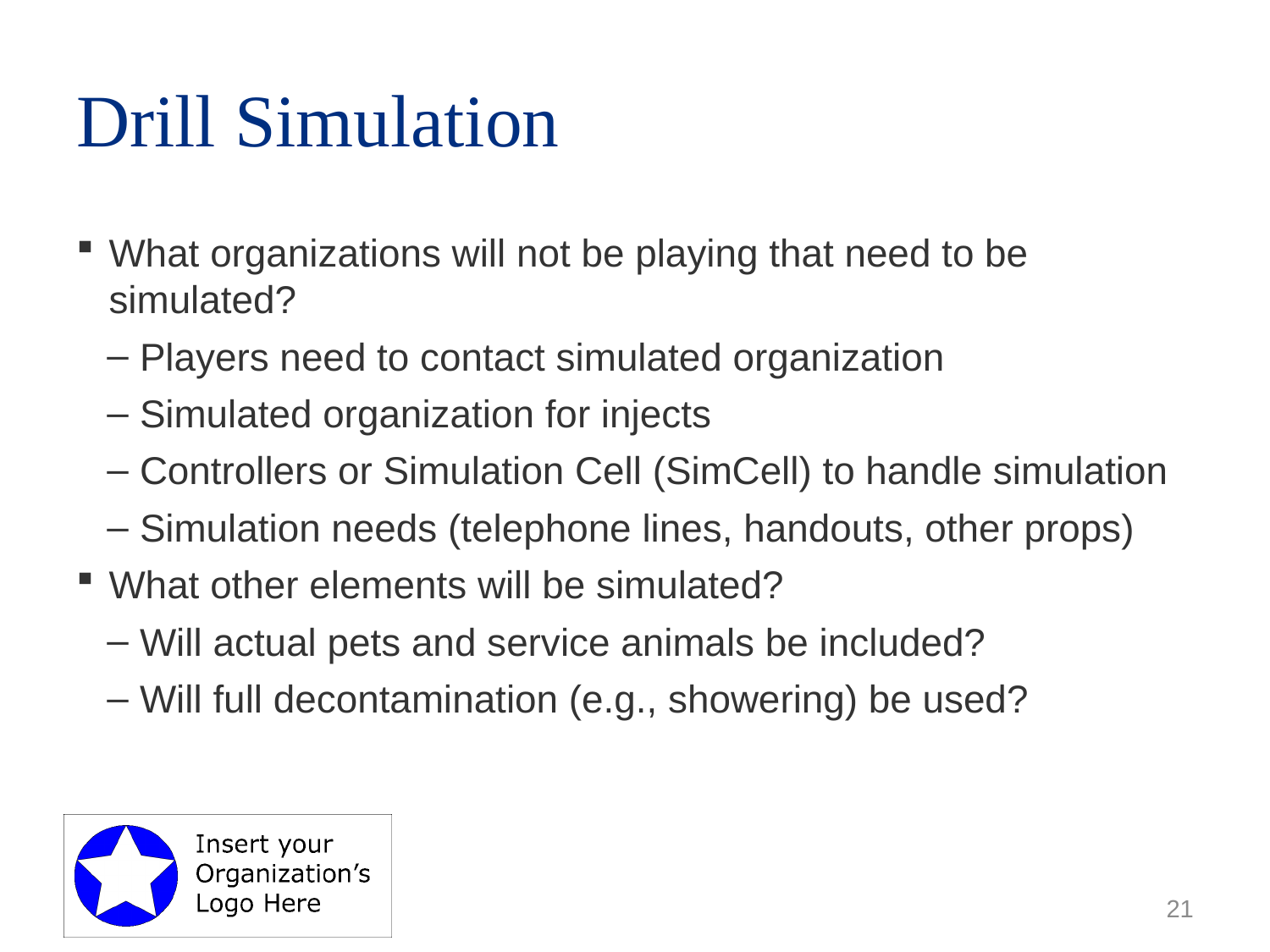

# Drill Simulation
What organizations will not be playing that need to be simulated?
Players need to contact simulated organization
Simulated organization for injects
Controllers or Simulation Cell (SimCell) to handle simulation
Simulation needs (telephone lines, handouts, other props)
What other elements will be simulated?
Will actual pets and service animals be included?
Will full decontamination (e.g., showering) be used?
21